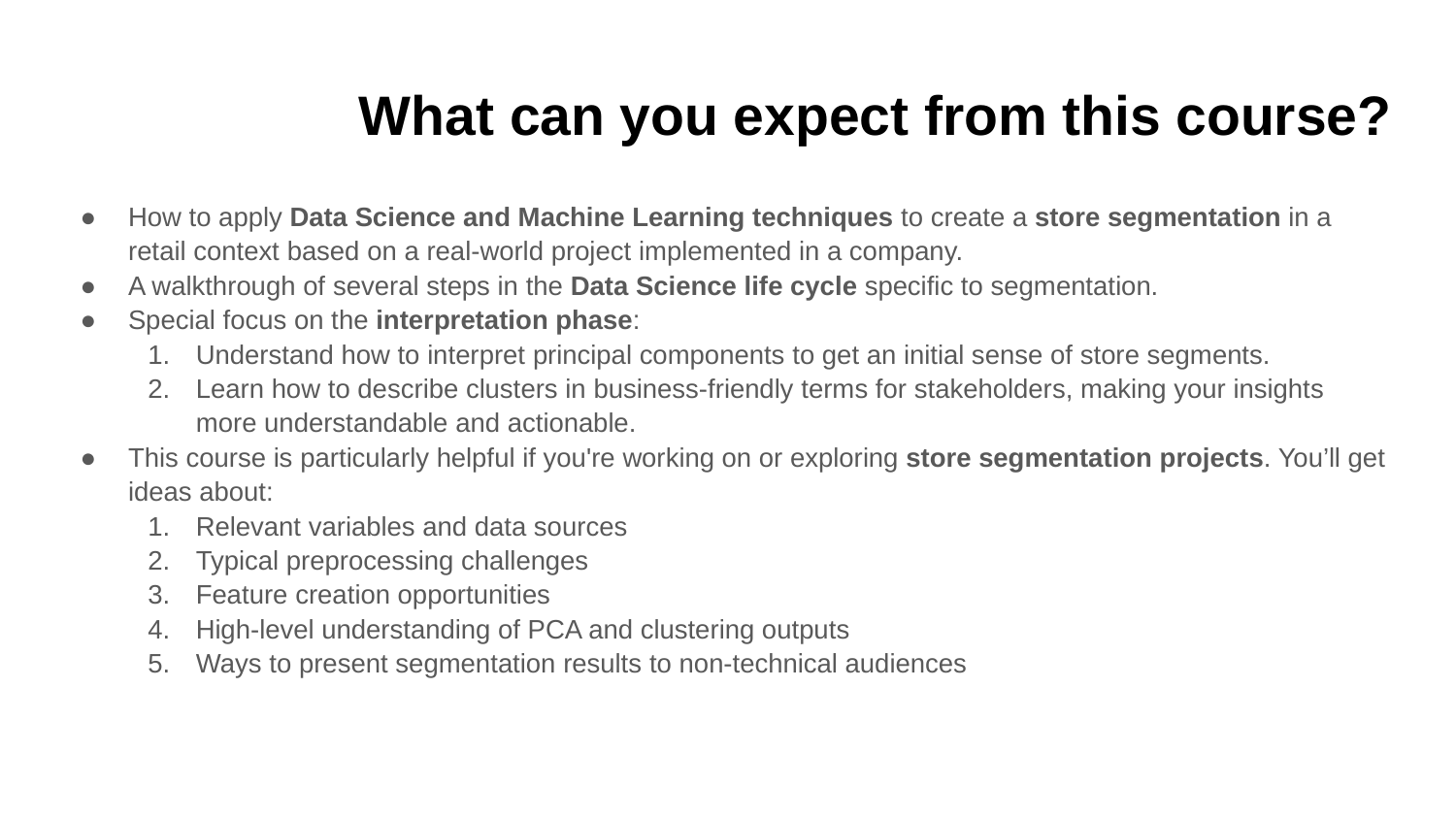

# What can you expect from this course?
How to apply Data Science and Machine Learning techniques to create a store segmentation in a retail context based on a real-world project implemented in a company.
A walkthrough of several steps in the Data Science life cycle specific to segmentation.
Special focus on the interpretation phase:
Understand how to interpret principal components to get an initial sense of store segments.
Learn how to describe clusters in business-friendly terms for stakeholders, making your insights more understandable and actionable.
This course is particularly helpful if you're working on or exploring store segmentation projects. You’ll get ideas about:
Relevant variables and data sources
Typical preprocessing challenges
Feature creation opportunities
High-level understanding of PCA and clustering outputs
Ways to present segmentation results to non-technical audiences